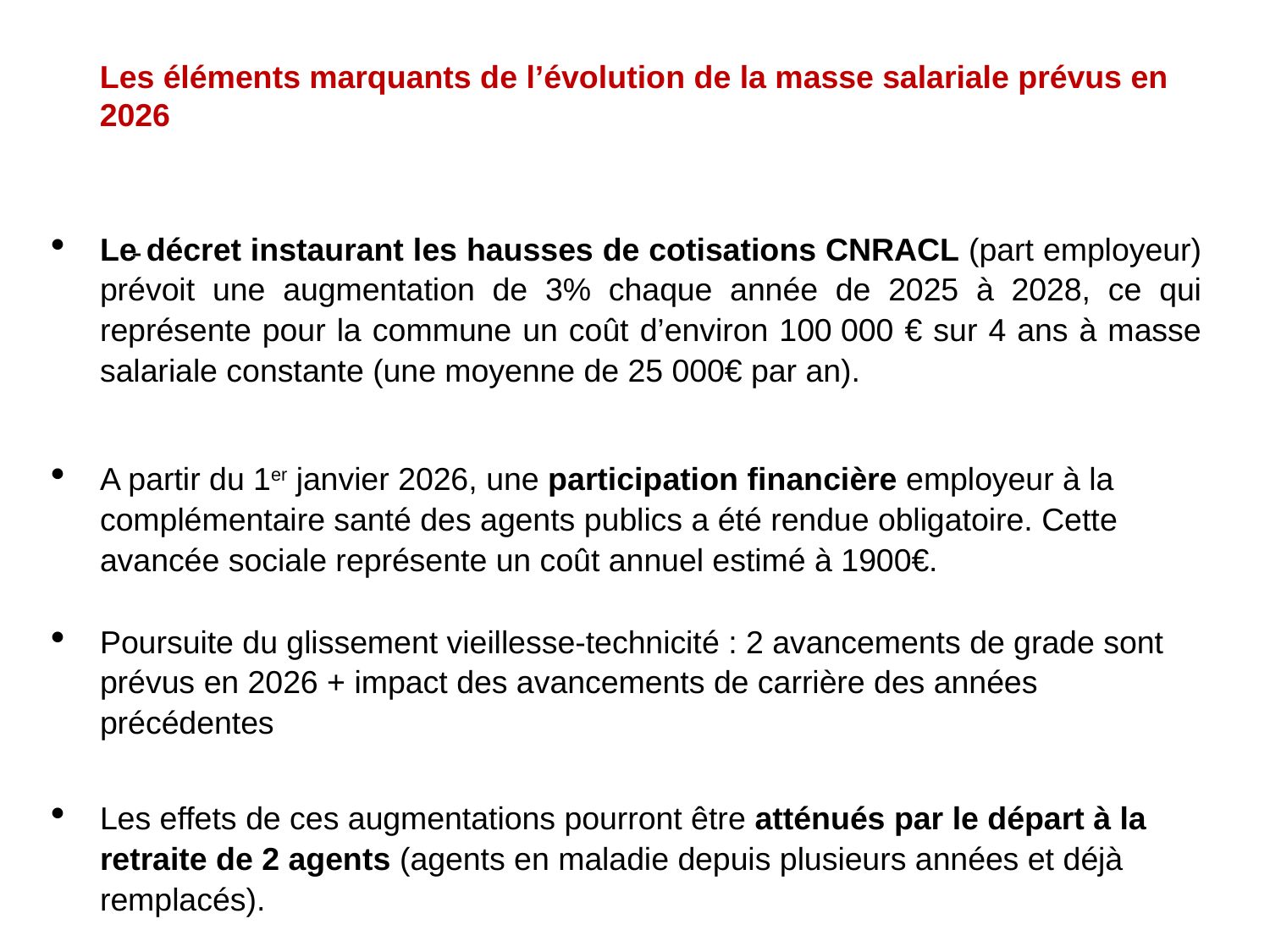

# Les éléments marquants de l’évolution de la masse salariale prévus en 2026
Le décret instaurant les hausses de cotisations CNRACL (part employeur) prévoit une augmentation de 3% chaque année de 2025 à 2028, ce qui représente pour la commune un coût d’environ 100 000 € sur 4 ans à masse salariale constante (une moyenne de 25 000€ par an).

A partir du 1er janvier 2026, une participation financière employeur à la complémentaire santé des agents publics a été rendue obligatoire. Cette avancée sociale représente un coût annuel estimé à 1900€.

Poursuite du glissement vieillesse-technicité : 2 avancements de grade sont prévus en 2026 + impact des avancements de carrière des années précédentes

Les effets de ces augmentations pourront être atténués par le départ à la retraite de 2 agents (agents en maladie depuis plusieurs années et déjà remplacés).
-